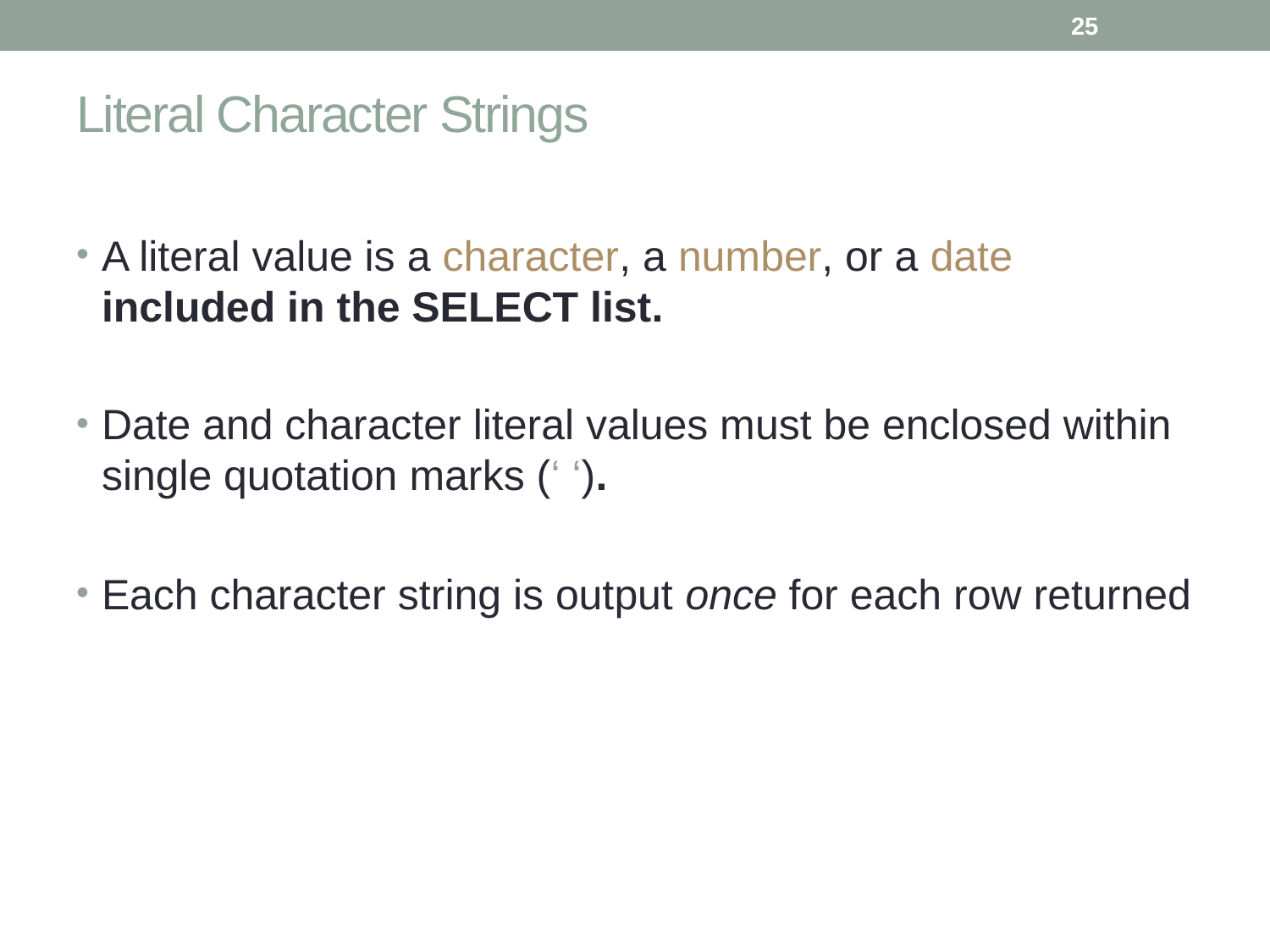

25
# Literal Character Strings
A literal value is a character, a number, or a date included in the SELECT list.

Date and character literal values must be enclosed within single quotation marks (‘ ‘).

Each character string is output once for each row returned
Ghadah Al Hadba